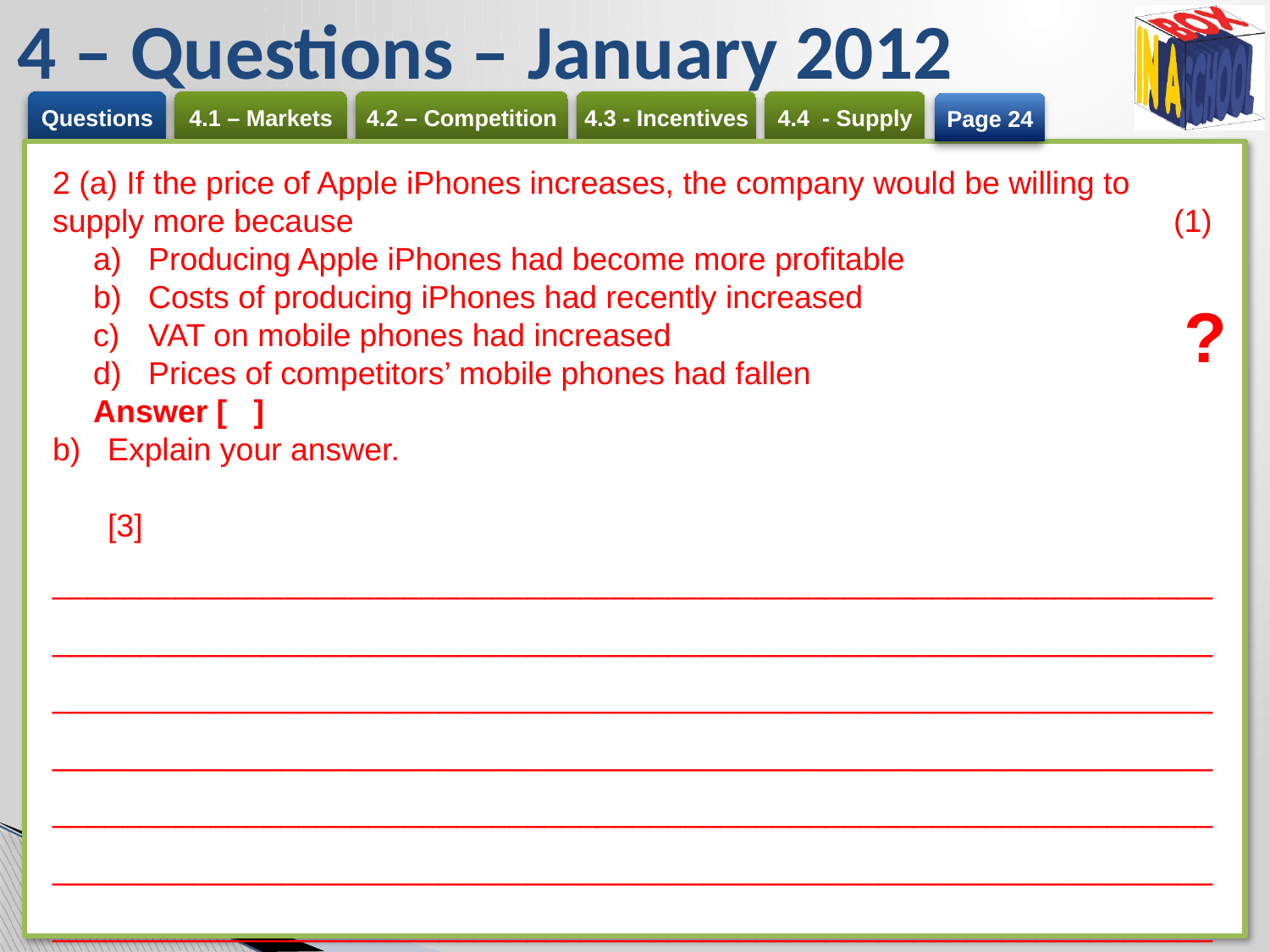

# 4 – Questions – January 2012
Page 24
2 (a) If the price of Apple iPhones increases, the company would be willing to supply more because	(1)
Producing Apple iPhones had become more profitable
Costs of producing iPhones had recently increased
VAT on mobile phones had increased
Prices of competitors’ mobile phones had fallen
Answer [   ]
Explain your answer.	[3]
_____________________________________________________________________________________________________________________________________________________________________________________________________________________________________________________________________________________________________________________________________________________________________________________________________________________________________________________________________________________________________________(Total for Question 2 = 4 marks)
?